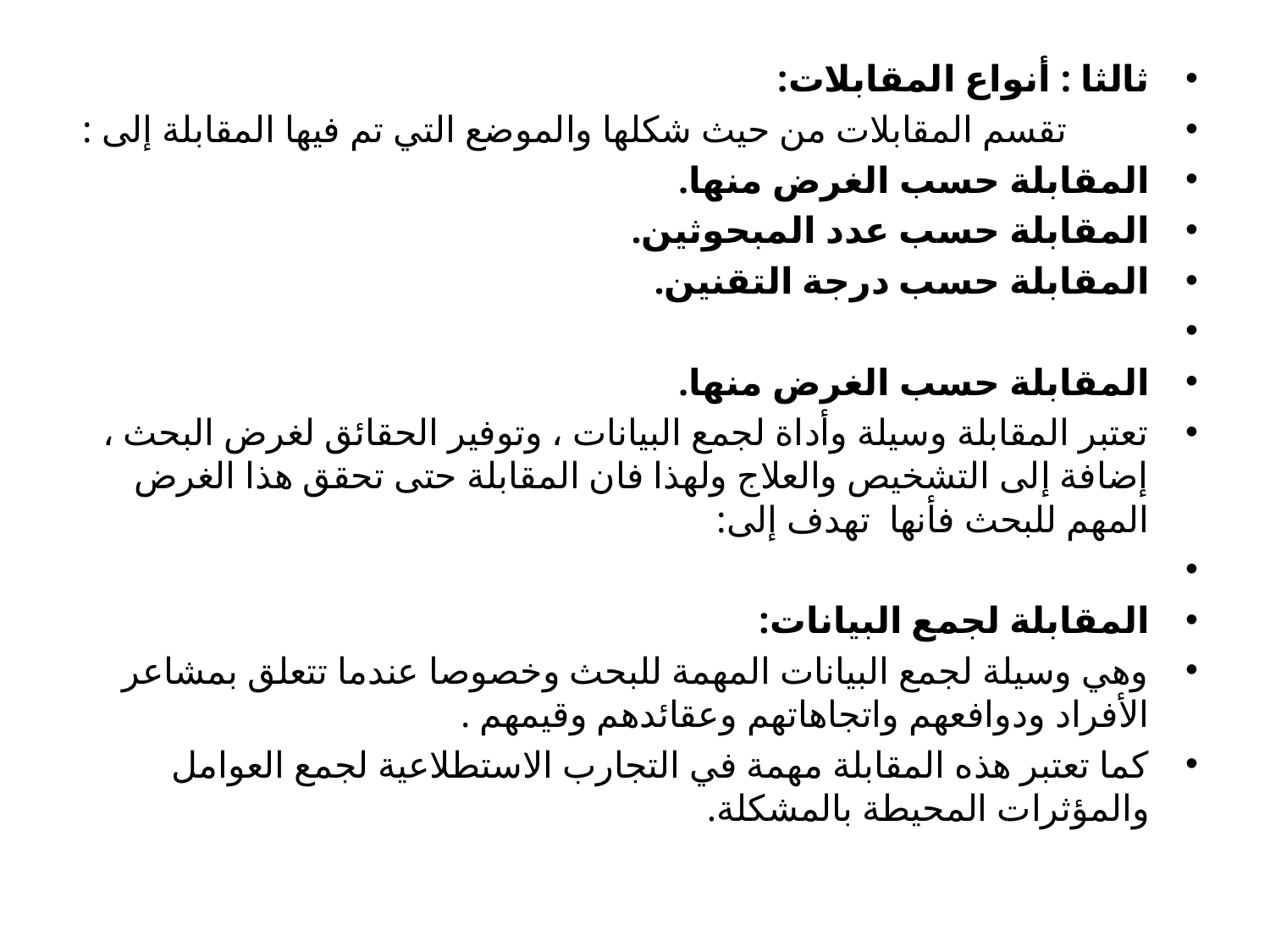

ثالثا : أنواع المقابلات:
		تقسم المقابلات من حيث شكلها والموضع التي تم فيها المقابلة إلى :
المقابلة حسب الغرض منها.
المقابلة حسب عدد المبحوثين.
المقابلة حسب درجة التقنين.

المقابلة حسب الغرض منها.
تعتبر المقابلة وسيلة وأداة لجمع البيانات ، وتوفير الحقائق لغرض البحث ، إضافة إلى التشخيص والعلاج ولهذا فان المقابلة حتى تحقق هذا الغرض المهم للبحث فأنها  تهدف إلى:

المقابلة لجمع البيانات:
وهي وسيلة لجمع البيانات المهمة للبحث وخصوصا عندما تتعلق بمشاعر الأفراد ودوافعهم واتجاهاتهم وعقائدهم وقيمهم .
كما تعتبر هذه المقابلة مهمة في التجارب الاستطلاعية لجمع العوامل والمؤثرات المحيطة بالمشكلة.